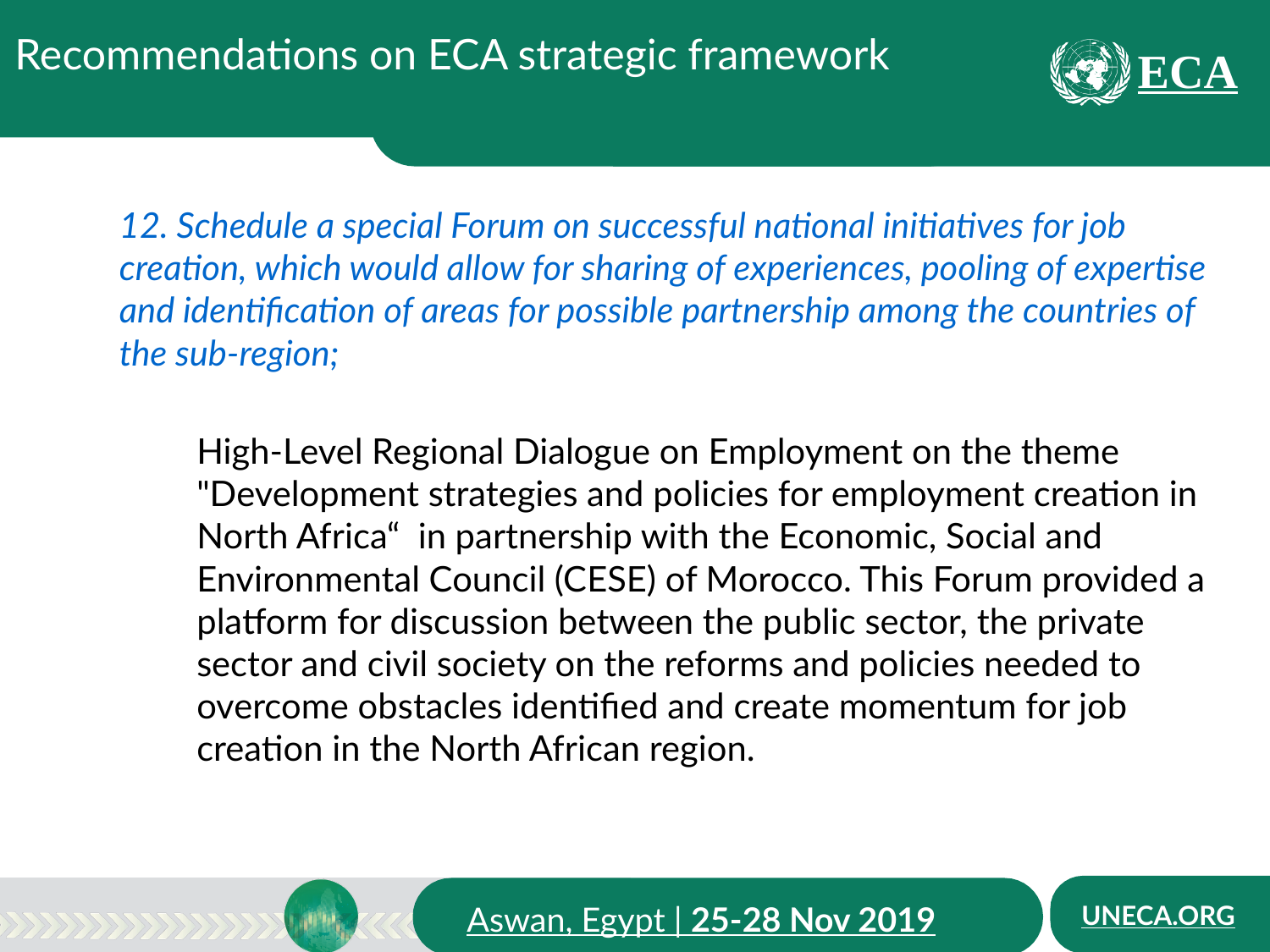

Recommendations on ECA strategic framework
12. Schedule a special Forum on successful national initiatives for job creation, which would allow for sharing of experiences, pooling of expertise and identification of areas for possible partnership among the countries of the sub-region;

High-Level Regional Dialogue on Employment on the theme "Development strategies and policies for employment creation in North Africa“  in partnership with the Economic, Social and Environmental Council (CESE) of Morocco. This Forum provided a platform for discussion between the public sector, the private sector and civil society on the reforms and policies needed to overcome obstacles identified and create momentum for job creation in the North African region.